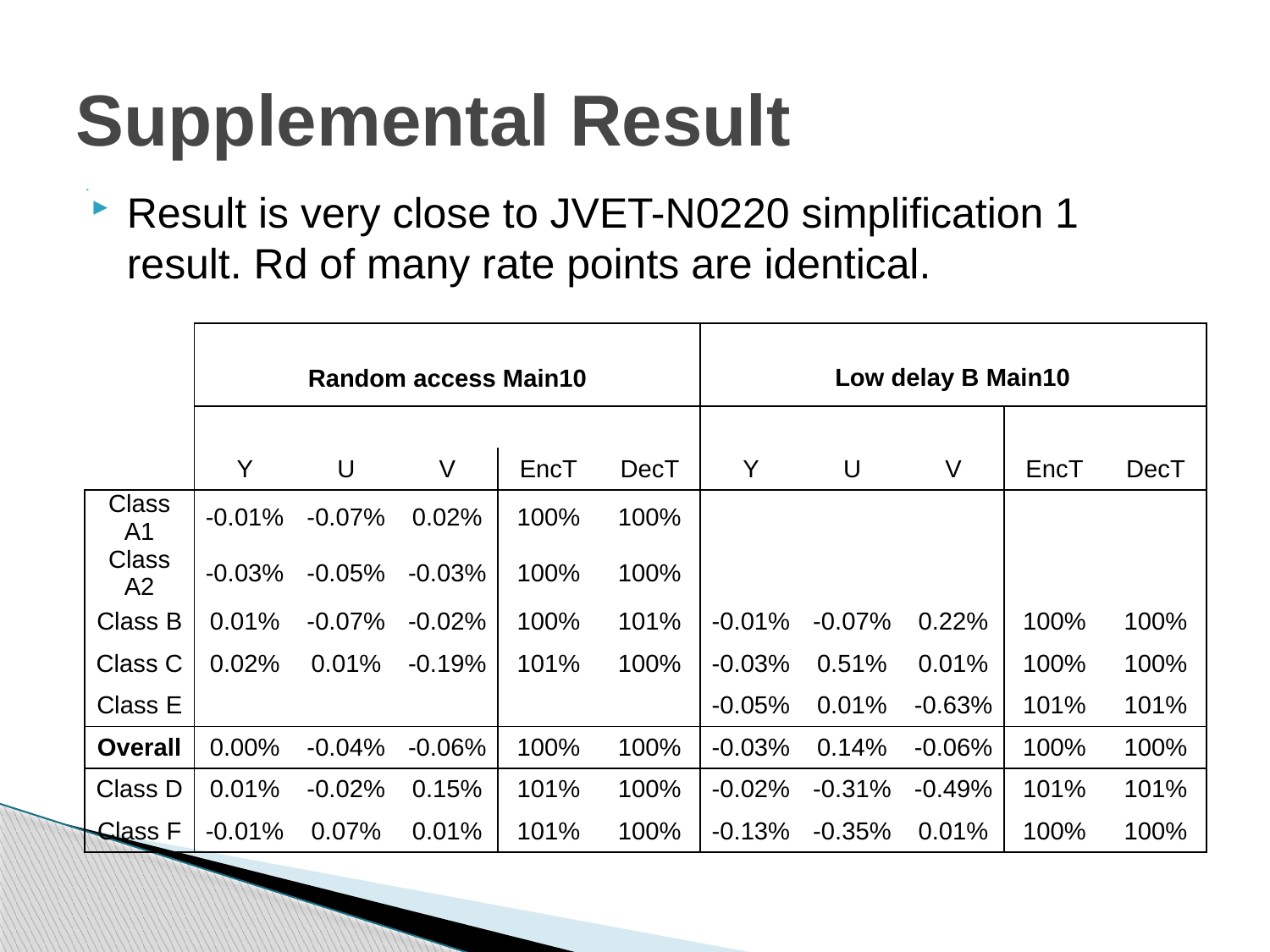

# Supplemental Result

Result is very close to JVET-N0220 simplification 1 result. Rd of many rate points are identical.

|  | Random access Main10 |  |  |  |  | Low delay B Main10 |  |  |  |  |
| --- | --- | --- | --- | --- | --- | --- | --- | --- | --- | --- |
|  |  |  |  |  |  |  |  |  |  |  |
|  | Y | U | V | EncT | DecT | Y | U | V | EncT | DecT |
| Class A1 | -0.01% | -0.07% | 0.02% | 100% | 100% |  |  |  |  |  |
| Class A2 | -0.03% | -0.05% | -0.03% | 100% | 100% |  |  |  |  |  |
| Class B | 0.01% | -0.07% | -0.02% | 100% | 101% | -0.01% | -0.07% | 0.22% | 100% | 100% |
| Class C | 0.02% | 0.01% | -0.19% | 101% | 100% | -0.03% | 0.51% | 0.01% | 100% | 100% |
| Class E |  |  |  |  |  | -0.05% | 0.01% | -0.63% | 101% | 101% |
| Overall | 0.00% | -0.04% | -0.06% | 100% | 100% | -0.03% | 0.14% | -0.06% | 100% | 100% |
| Class D | 0.01% | -0.02% | 0.15% | 101% | 100% | -0.02% | -0.31% | -0.49% | 101% | 101% |
| Class F | -0.01% | 0.07% | 0.01% | 101% | 100% | -0.13% | -0.35% | 0.01% | 100% | 100% |